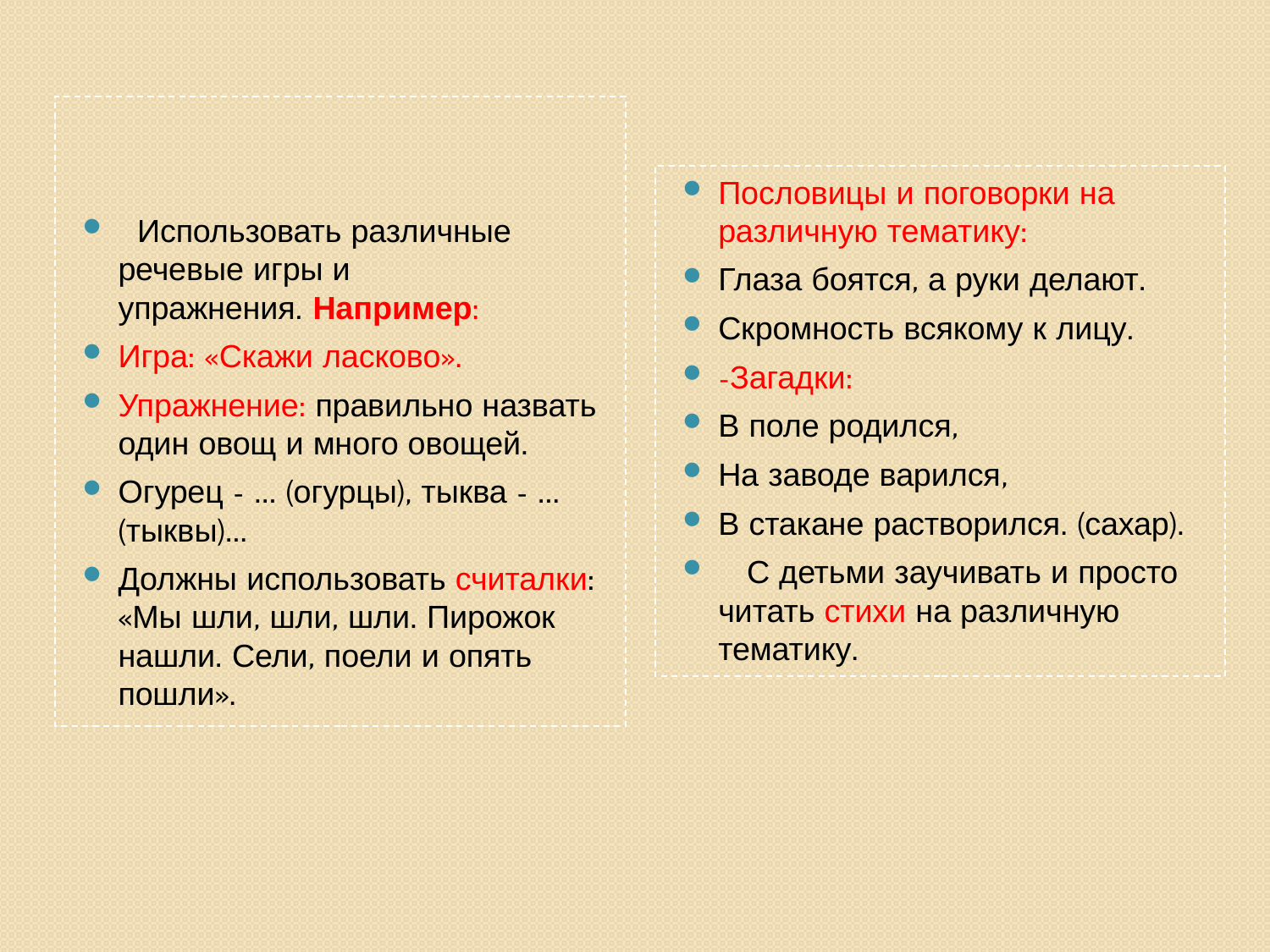

Использовать различные речевые игры и упражнения. Например:
Игра: «Скажи ласково».
Упражнение: правильно назвать один овощ и много овощей.
Огурец - … (огурцы), тыква - … (тыквы)…
Должны использовать считалки: «Мы шли, шли, шли. Пирожок нашли. Сели, поели и опять пошли».

Пословицы и поговорки на различную тематику:
Глаза боятся, а руки делают.
Скромность всякому к лицу.
-Загадки:
В поле родился,
На заводе варился,
В стакане растворился. (сахар).
   С детьми заучивать и просто читать стихи на различную тематику.